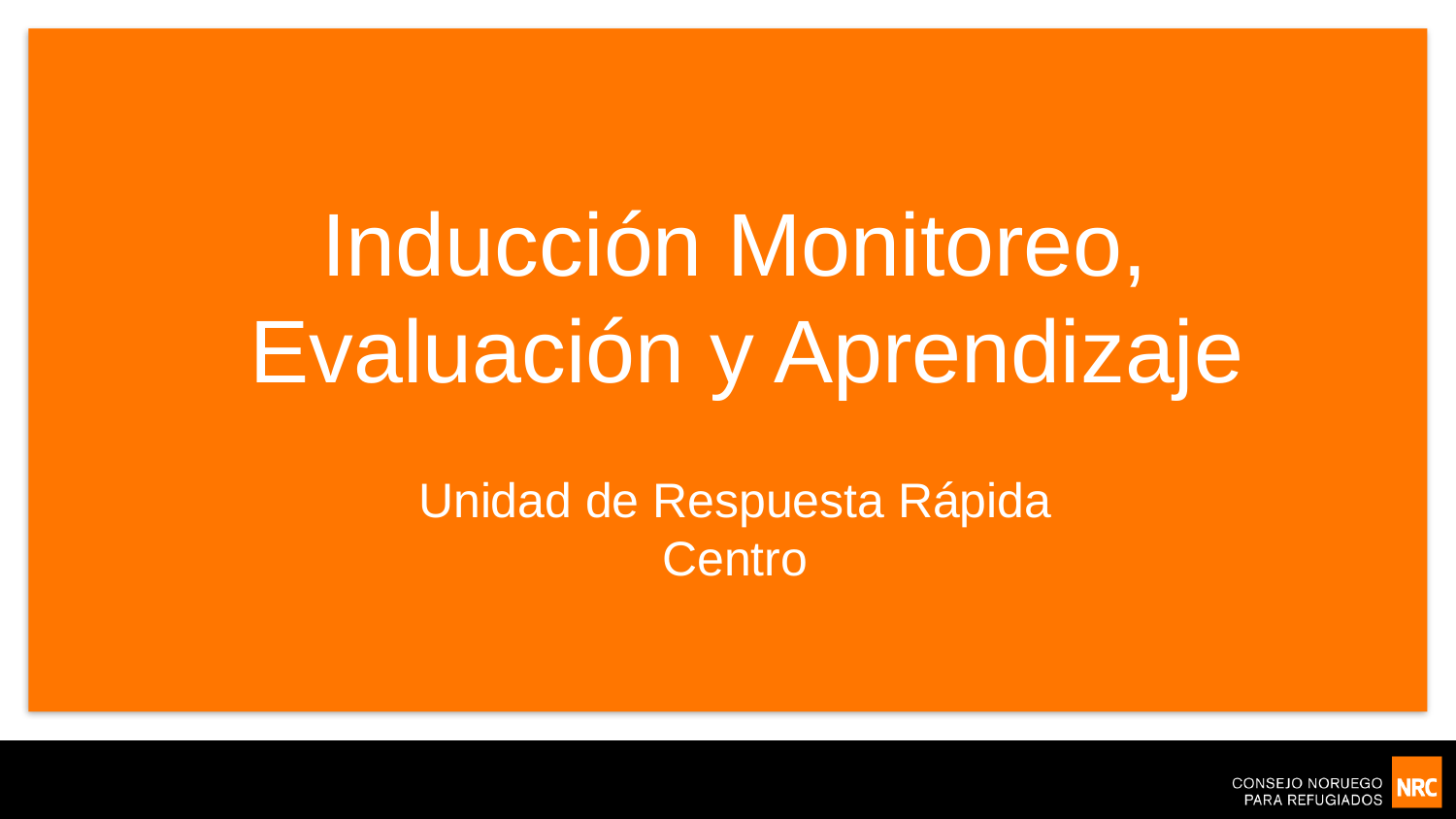

# Inducción Monitoreo,  Evaluación y Aprendizaje
Unidad de Respuesta Rápida
Centro